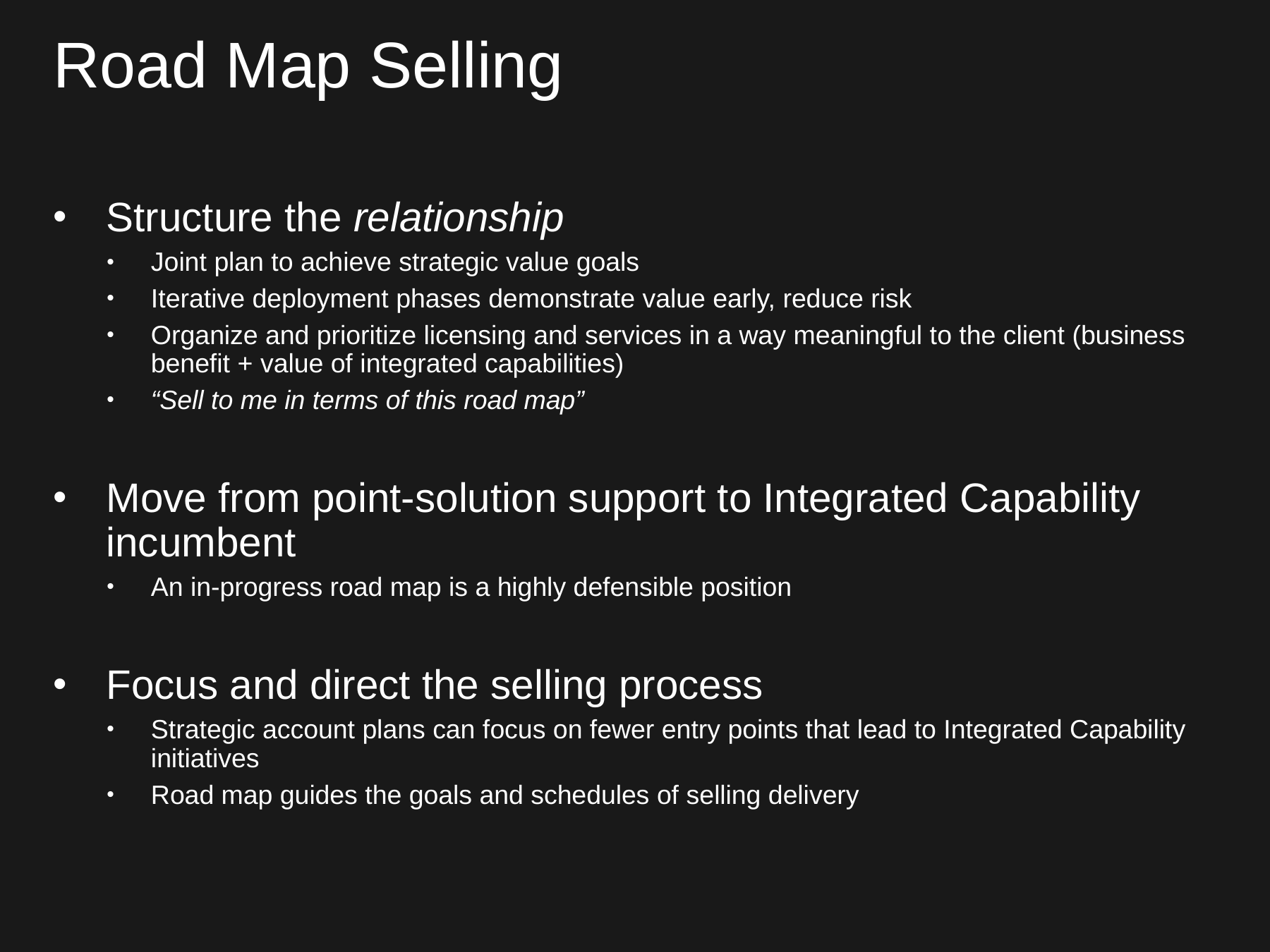

# Road Map Selling
Structure the relationship
Joint plan to achieve strategic value goals
Iterative deployment phases demonstrate value early, reduce risk
Organize and prioritize licensing and services in a way meaningful to the client (business benefit + value of integrated capabilities)
“Sell to me in terms of this road map”

Move from point-solution support to Integrated Capability incumbent
An in-progress road map is a highly defensible position

Focus and direct the selling process
Strategic account plans can focus on fewer entry points that lead to Integrated Capability initiatives
Road map guides the goals and schedules of selling delivery